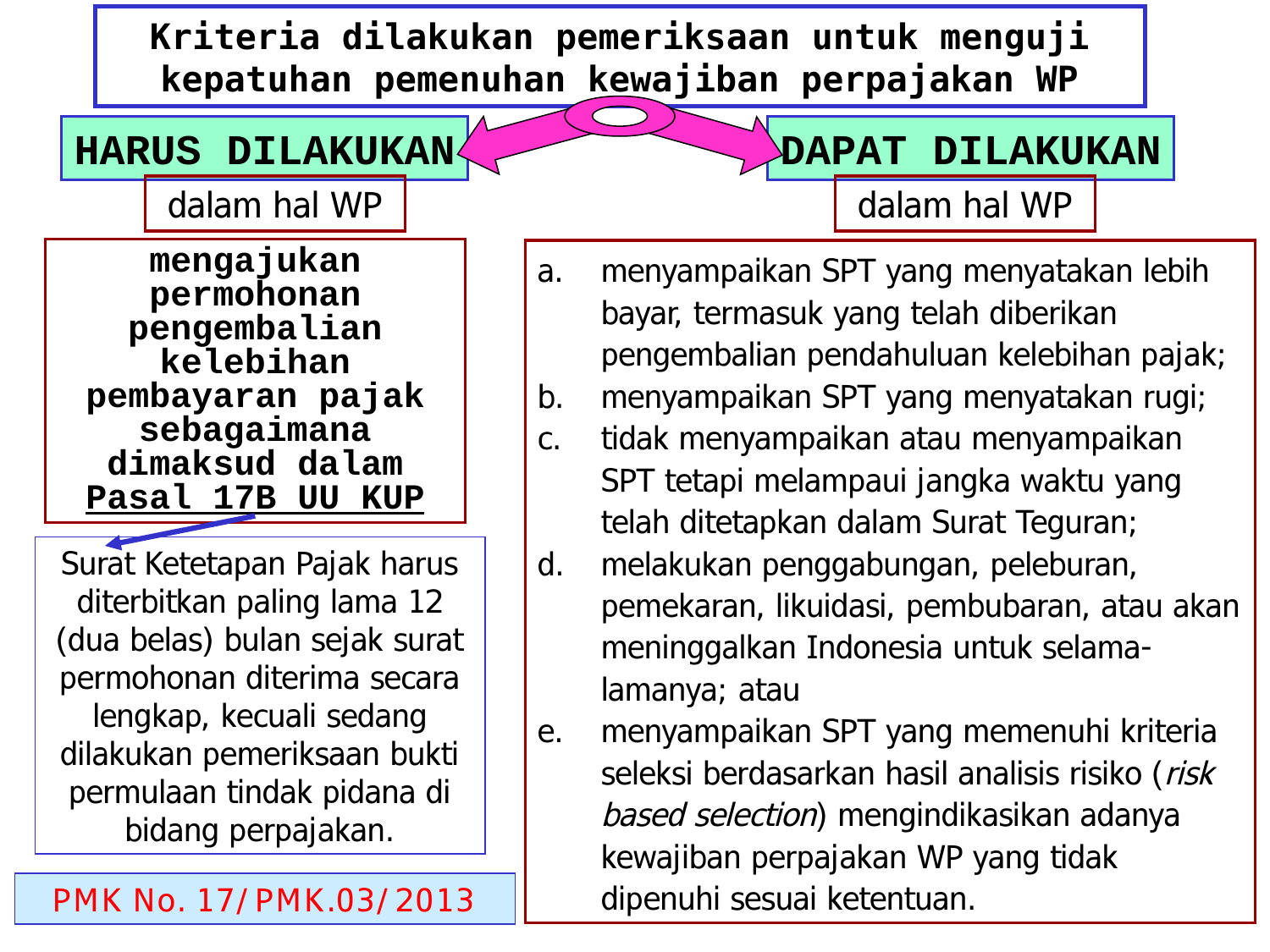

# Kriteria dilakukan pemeriksaan untuk menguji kepatuhan pemenuhan kewajiban perpajakan WP

HARUS DILAKUKAN
DAPAT DILAKUKAN
dalam hal WP
dalam hal WP
mengajukan permohonan pengembalian kelebihan pembayaran pajak sebagaimana dimaksud dalam Pasal 17B UU KUP
menyampaikan SPT yang menyatakan lebih bayar, termasuk yang telah diberikan pengembalian pendahuluan kelebihan pajak;
menyampaikan SPT yang menyatakan rugi;
tidak menyampaikan atau menyampaikan SPT tetapi melampaui jangka waktu yang telah ditetapkan dalam Surat Teguran;
melakukan penggabungan, peleburan, pemekaran, likuidasi, pembubaran, atau akan meninggalkan Indonesia untuk selama-lamanya; atau
menyampaikan SPT yang memenuhi kriteria seleksi berdasarkan hasil analisis risiko (risk based selection) mengindikasikan adanya kewajiban perpajakan WP yang tidak dipenuhi sesuai ketentuan.

Surat Ketetapan Pajak harus diterbitkan paling lama 12 (dua belas) bulan sejak surat permohonan diterima secara lengkap, kecuali sedang dilakukan pemeriksaan bukti permulaan tindak pidana di bidang perpajakan.
PMK No. 17/PMK.03/2013